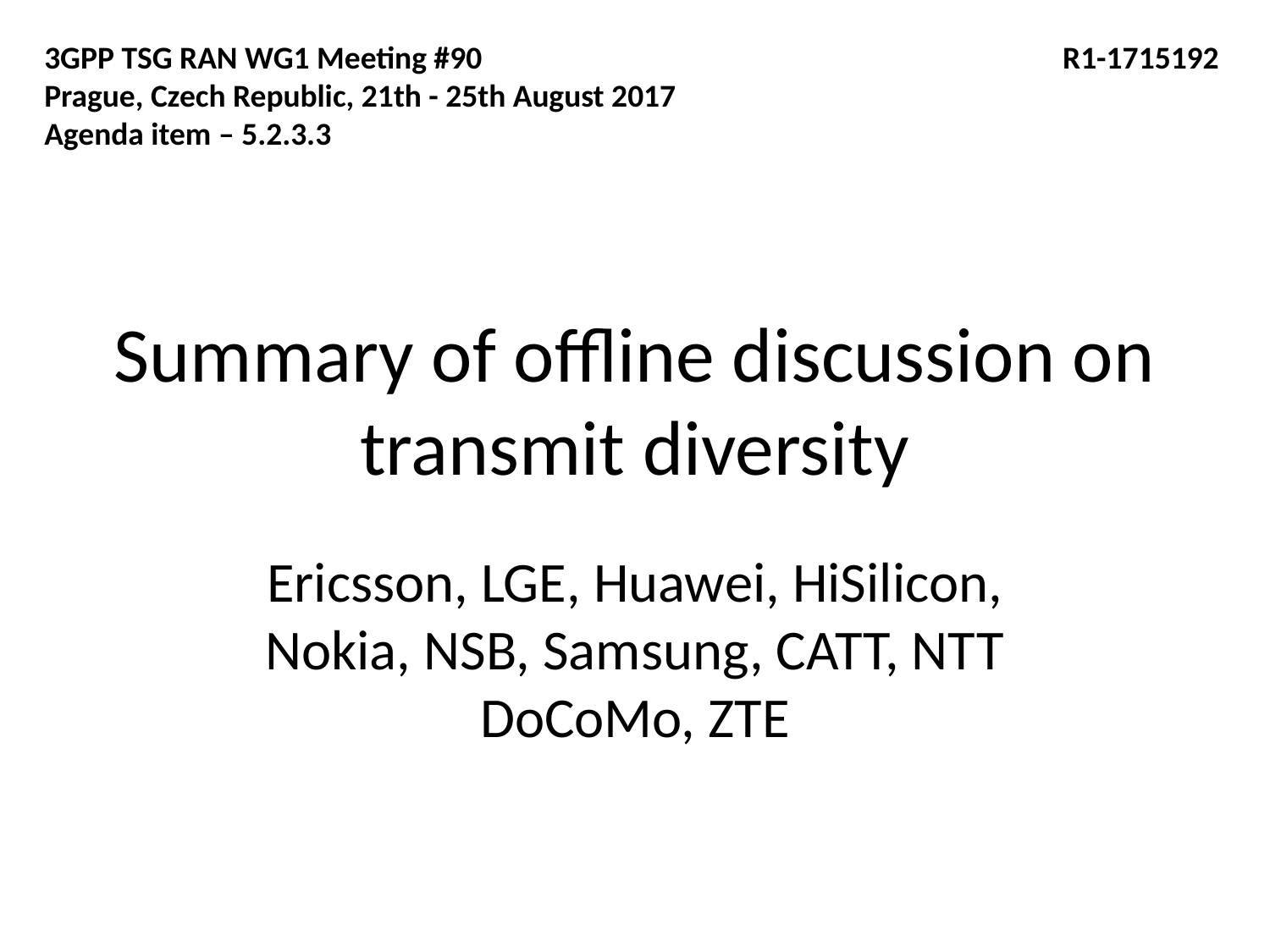

3GPP TSG RAN WG1 Meeting #90				                  R1-1715192
Prague, Czech Republic, 21th - 25th August 2017
Agenda item – 5.2.3.3
# Summary of offline discussion on transmit diversity
Ericsson, LGE, Huawei, HiSilicon, Nokia, NSB, Samsung, CATT, NTT DoCoMo, ZTE